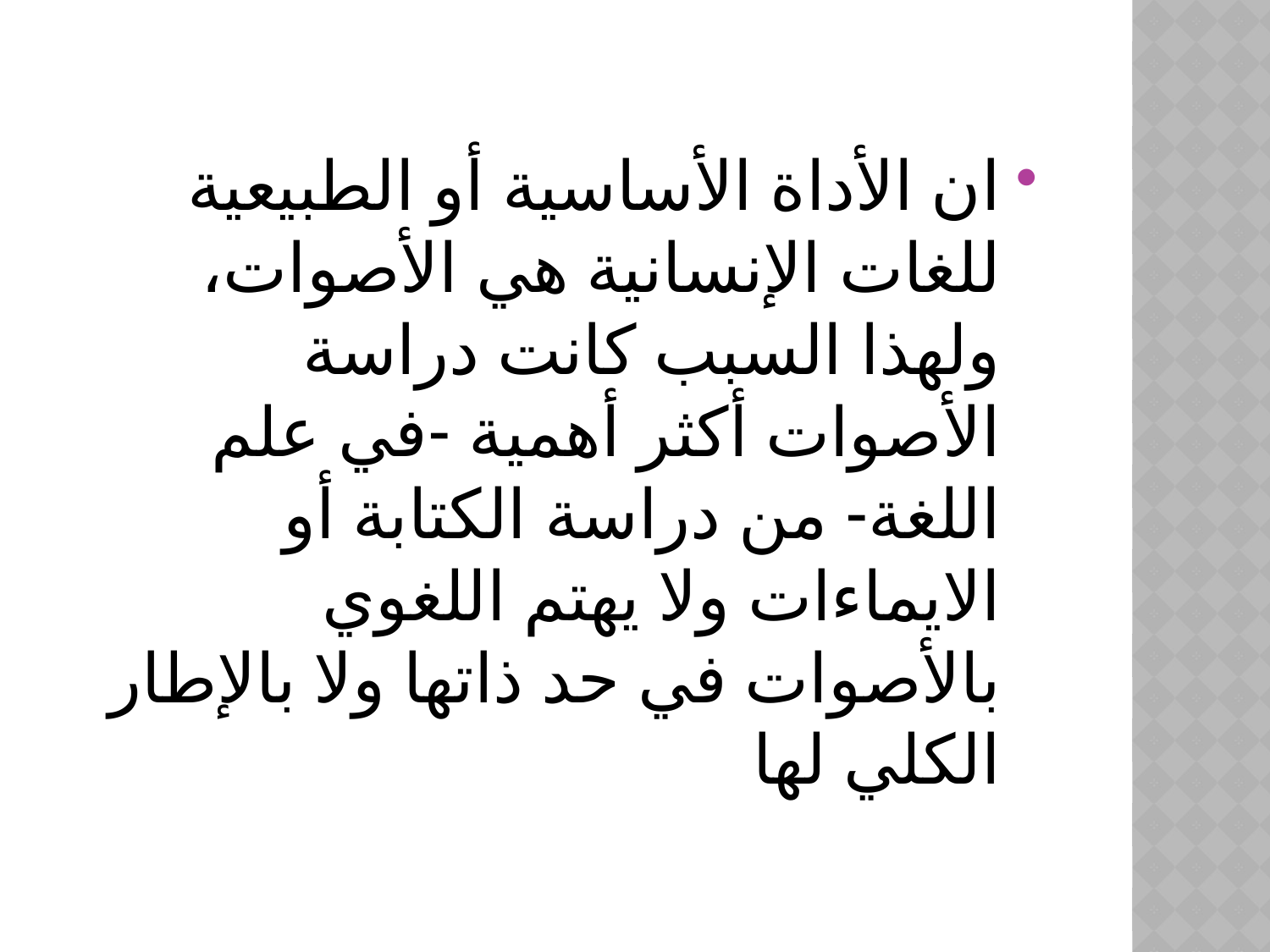

ان الأداة الأساسية أو الطبيعية للغات الإنسانية هي الأصوات، ولهذا السبب كانت دراسة الأصوات أكثر أهمية -في علم اللغة- من دراسة الكتابة أو الايماءات ولا يهتم اللغوي بالأصوات في حد ذاتها ولا بالإطار الكلي لها